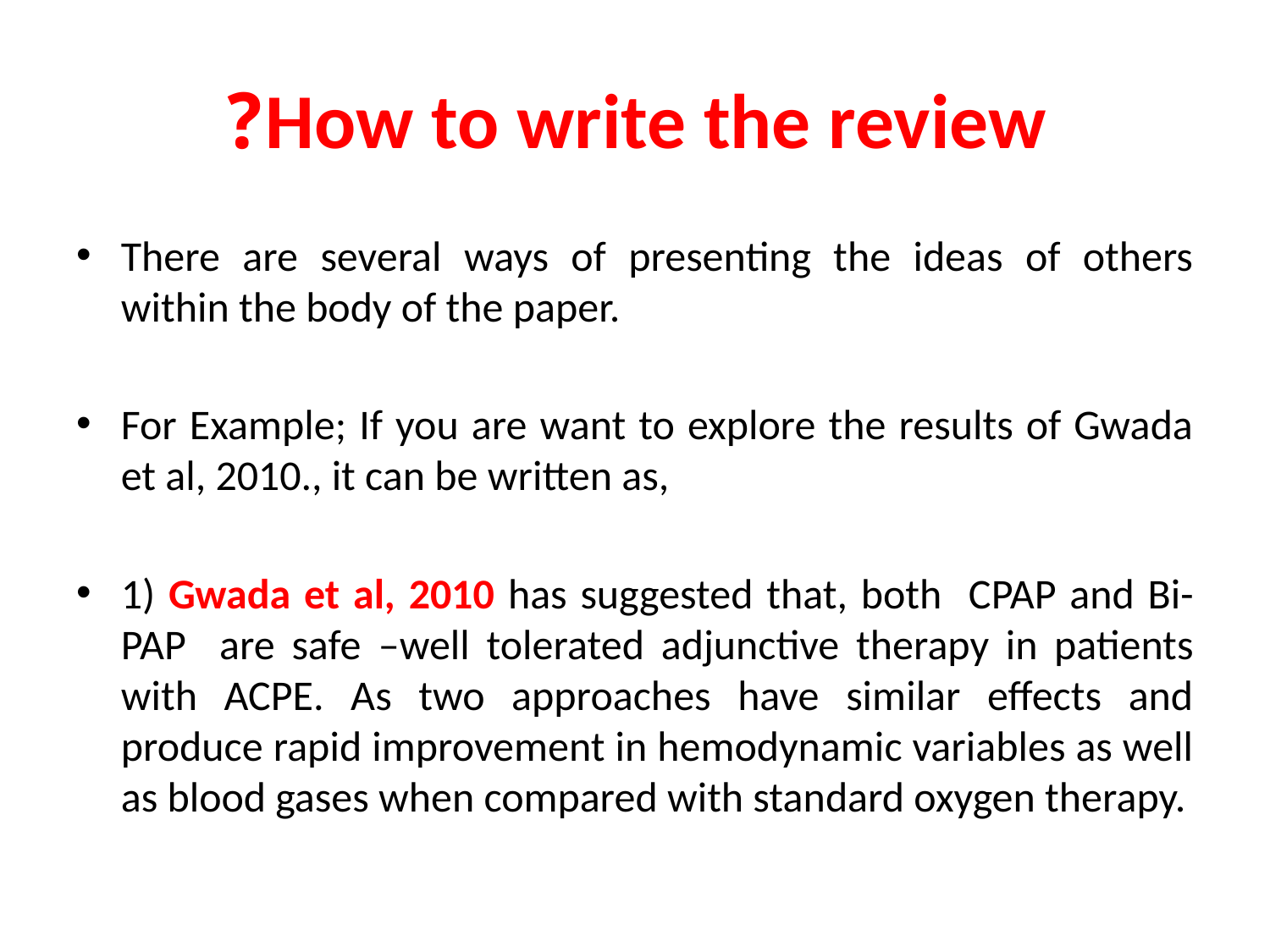

# How to write the review?
There are several ways of presenting the ideas of others within the body of the paper.

For Example; If you are want to explore the results of Gwada et al, 2010., it can be written as,

1) Gwada et al, 2010 has suggested that, both  CPAP and Bi-PAP  are safe –well tolerated adjunctive therapy in patients with ACPE. As two approaches have similar effects and produce rapid improvement in hemodynamic variables as well as blood gases when compared with standard oxygen therapy.